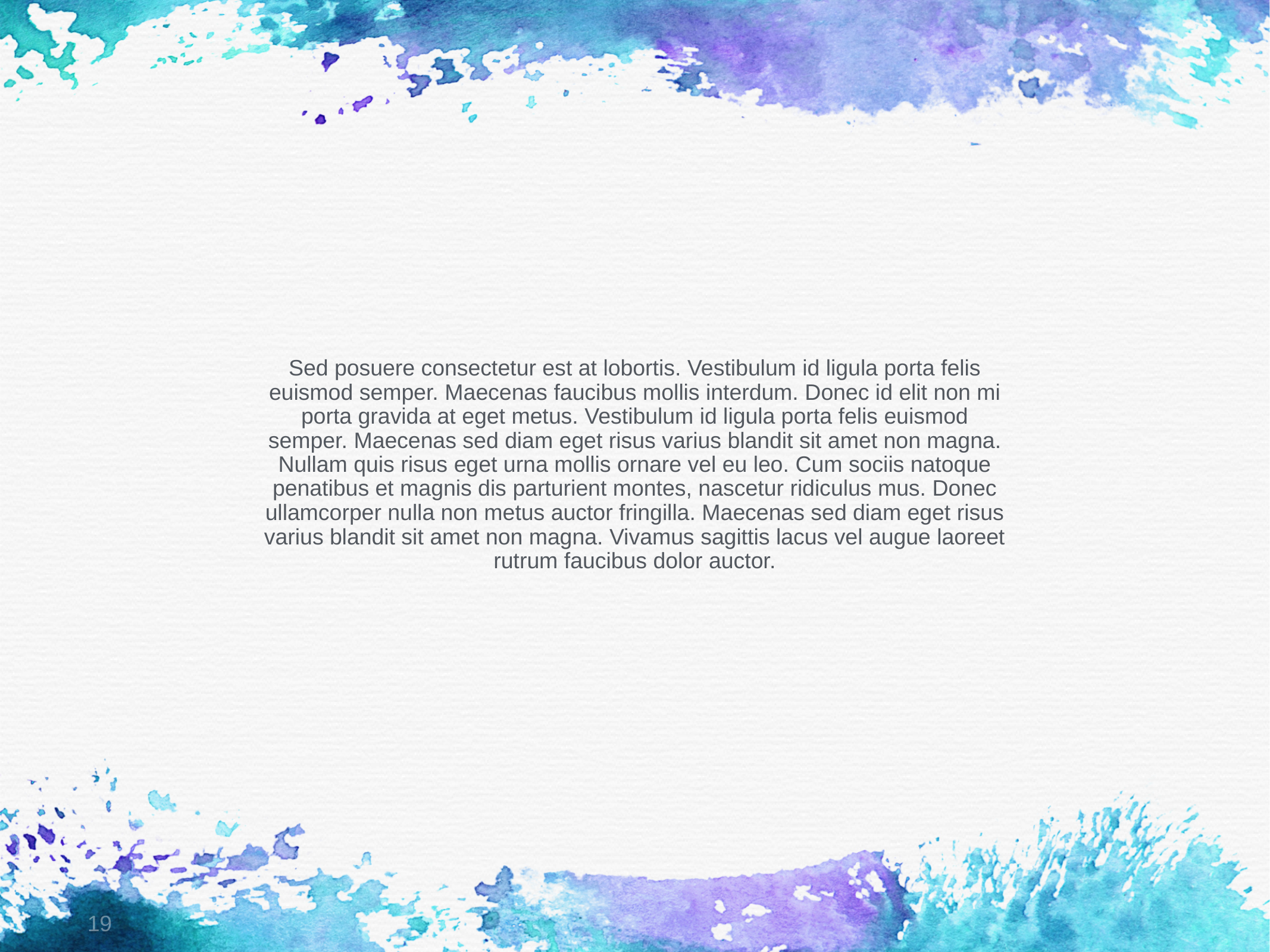

Sed posuere consectetur est at lobortis. Vestibulum id ligula porta felis euismod semper. Maecenas faucibus mollis interdum. Donec id elit non mi porta gravida at eget metus. Vestibulum id ligula porta felis euismod semper. Maecenas sed diam eget risus varius blandit sit amet non magna. Nullam quis risus eget urna mollis ornare vel eu leo. Cum sociis natoque penatibus et magnis dis parturient montes, nascetur ridiculus mus. Donec ullamcorper nulla non metus auctor fringilla. Maecenas sed diam eget risus varius blandit sit amet non magna. Vivamus sagittis lacus vel augue laoreet rutrum faucibus dolor auctor.

19